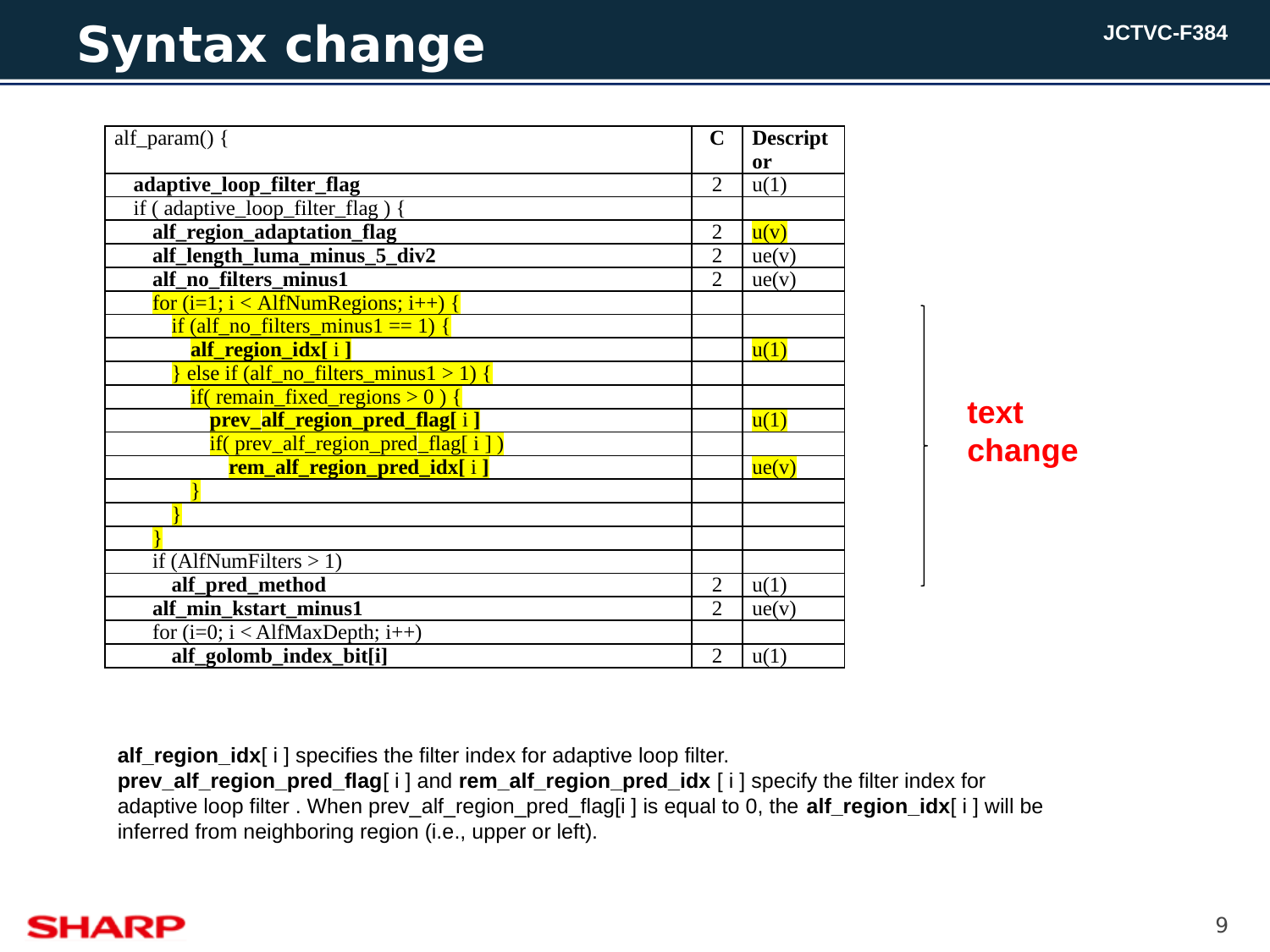

# Syntax change
| alf\_param() { | C | Descriptor |
| --- | --- | --- |
| adaptive\_loop\_filter\_flag | 2 | u(1) |
| if ( adaptive\_loop\_filter\_flag ) { |  |  |
| alf\_region\_adaptation\_flag | 2 | u(v) |
| alf\_length\_luma\_minus\_5\_div2 | 2 | ue(v) |
| alf\_no\_filters\_minus1 | 2 | ue(v) |
| for (i=1; i < AlfNumRegions; i++) { |  |  |
| if (alf\_no\_filters\_minus1 == 1) { |  |  |
| alf\_region\_idx[ i ] |  | u(1) |
| } else if (alf\_no\_filters\_minus1 > 1) { |  |  |
| if( remain\_fixed\_regions > 0 ) { |  |  |
| prev\_alf\_region\_pred\_flag[ i ] |  | u(1) |
| if( prev\_alf\_region\_pred\_flag[ i ] ) |  |  |
| rem\_alf\_region\_pred\_idx[ i ] |  | ue(v) |
| } |  |  |
| } |  |  |
| } |  |  |
| if (AlfNumFilters > 1) |  |  |
| alf\_pred\_method | 2 | u(1) |
| alf\_min\_kstart\_minus1 | 2 | ue(v) |
| for (i=0; i < AlfMaxDepth; i++) |  |  |
| alf\_golomb\_index\_bit[i] | 2 | u(1) |

text change
alf_region_idx[ i ] specifies the filter index for adaptive loop filter.
prev_alf_region_pred_flag[ i ] and rem_alf_region_pred_idx [ i ] specify the filter index for adaptive loop filter . When prev_alf_region_pred_flag[i ] is equal to 0, the alf_region_idx[ i ] will be inferred from neighboring region (i.e., upper or left).
9